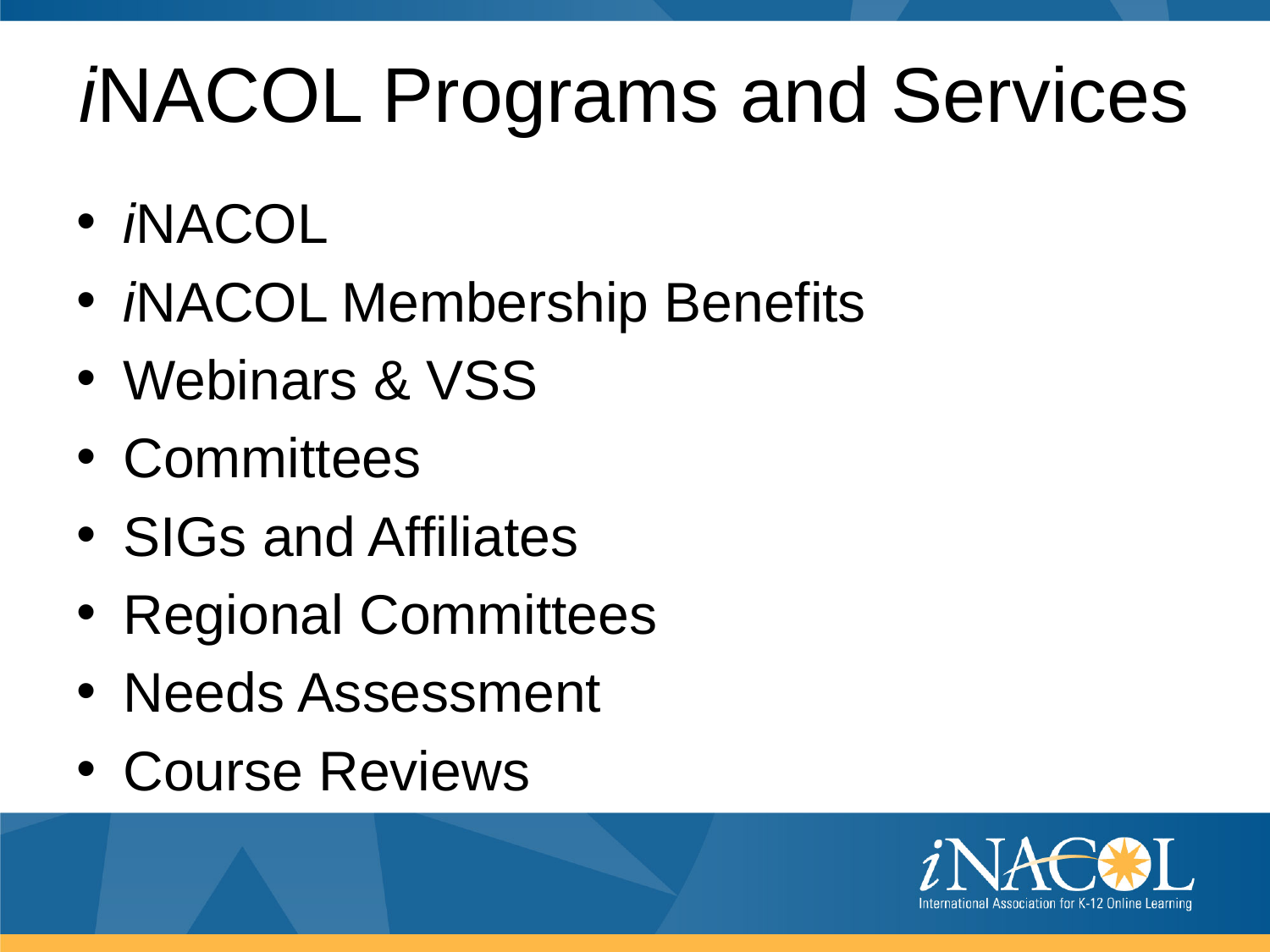

# iNACOL Programs and Services
iNACOL
iNACOL Membership Benefits
Webinars & VSS
Committees
SIGs and Affiliates
Regional Committees
Needs Assessment
Course Reviews